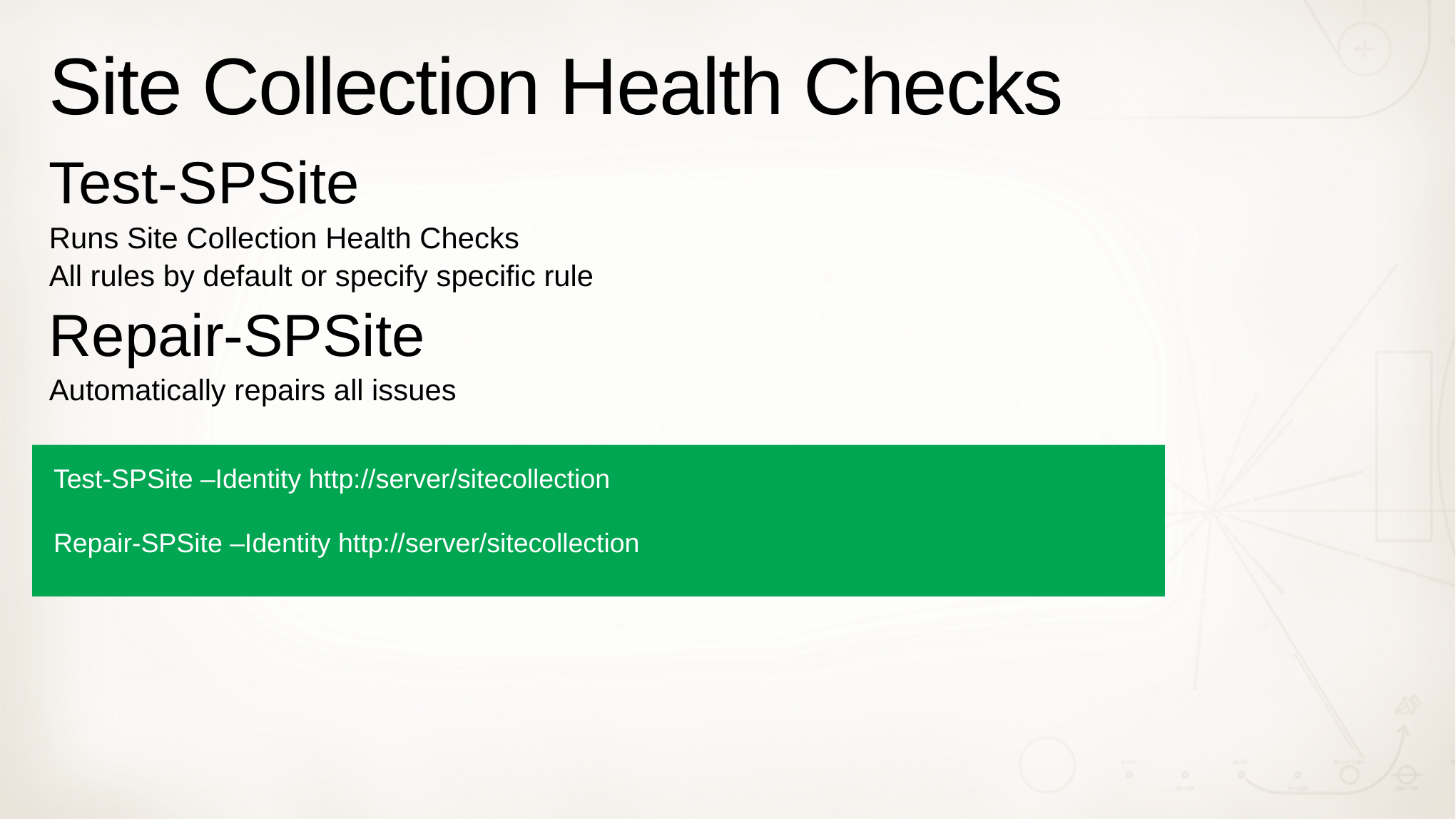

# Site Collection Health Checks
Test-SPSite
Runs Site Collection Health Checks
All rules by default or specify specific rule
Repair-SPSite
Automatically repairs all issues
Test-SPSite –Identity http://server/sitecollection

Repair-SPSite –Identity http://server/sitecollection